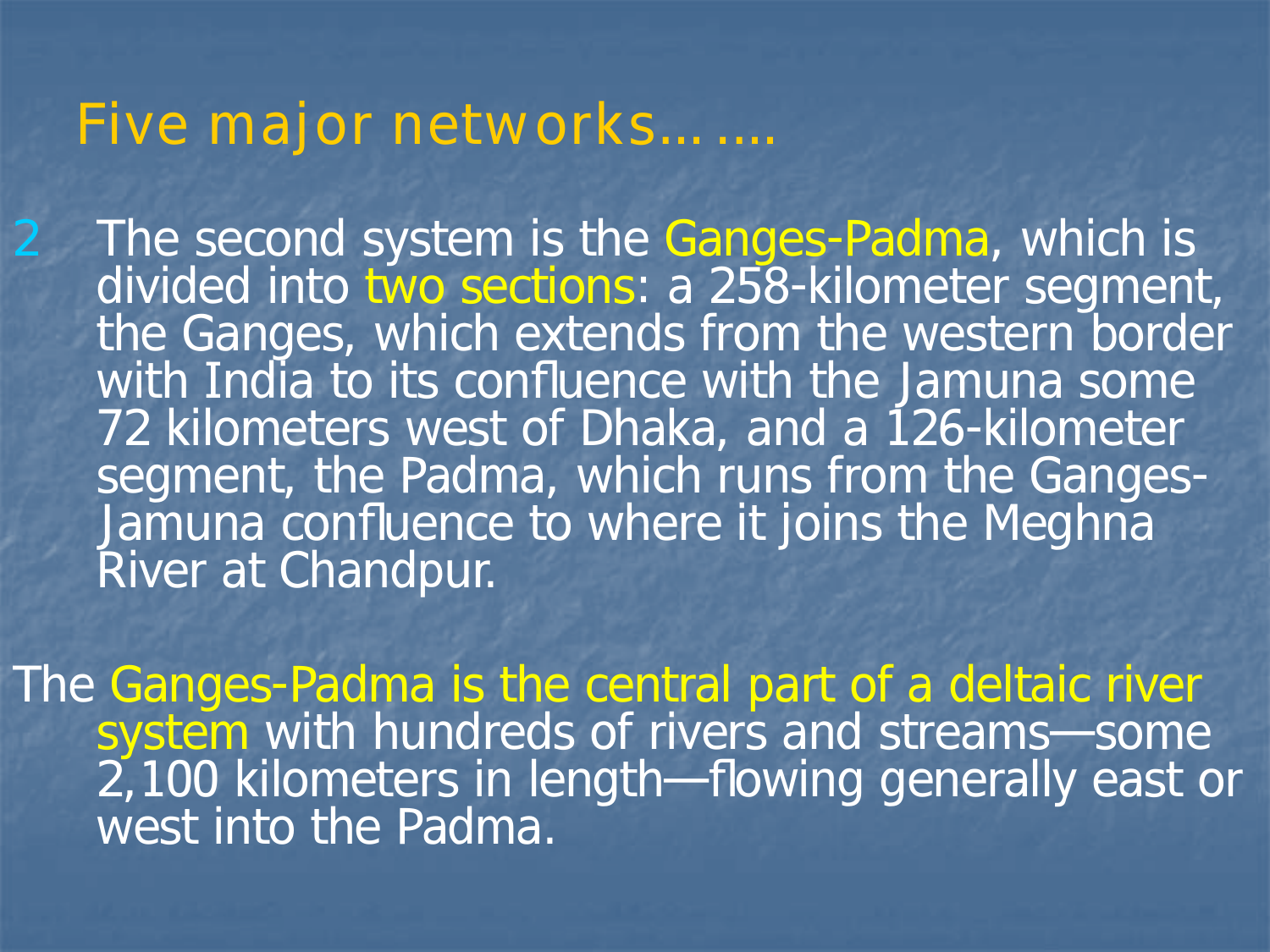

# Five major networks….…
The second system is the Ganges-Padma, which is divided into two sections: a 258-kilometer segment, the Ganges, which extends from the western border with India to its confluence with the Jamuna some 72 kilometers west of Dhaka, and a 126-kilometer segment, the Padma, which runs from the Ganges-Jamuna confluence to where it joins the Meghna River at Chandpur.

The Ganges-Padma is the central part of a deltaic river system with hundreds of rivers and streams—some 2,100 kilometers in length—flowing generally east or west into the Padma.